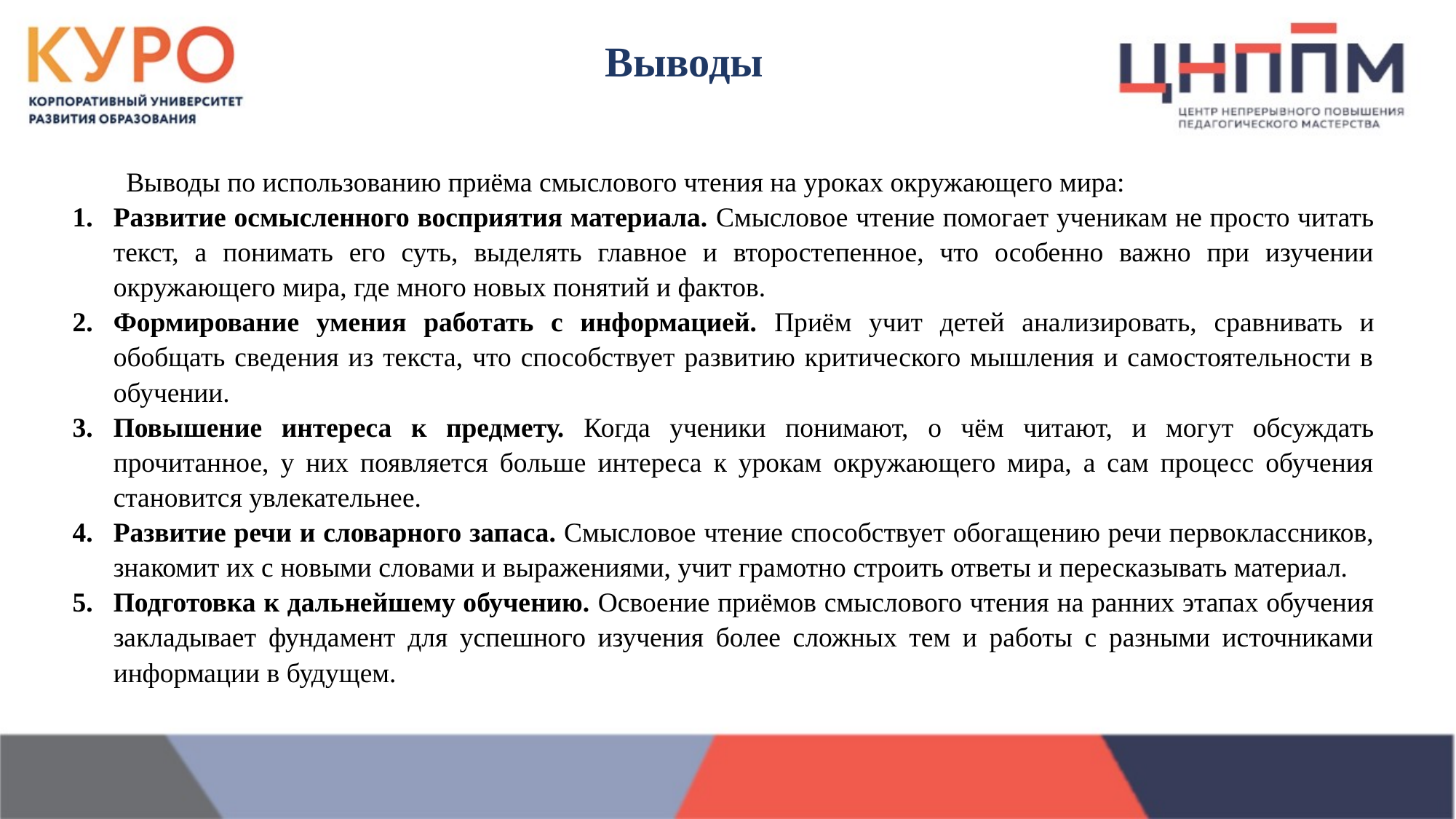

Выводы
Выводы по использованию приёма смыслового чтения на уроках окружающего мира:
Развитие осмысленного восприятия материала. Смысловое чтение помогает ученикам не просто читать текст, а понимать его суть, выделять главное и второстепенное, что особенно важно при изучении окружающего мира, где много новых понятий и фактов.
Формирование умения работать с информацией. Приём учит детей анализировать, сравнивать и обобщать сведения из текста, что способствует развитию критического мышления и самостоятельности в обучении.
Повышение интереса к предмету. Когда ученики понимают, о чём читают, и могут обсуждать прочитанное, у них появляется больше интереса к урокам окружающего мира, а сам процесс обучения становится увлекательнее.
Развитие речи и словарного запаса. Смысловое чтение способствует обогащению речи первоклассников, знакомит их с новыми словами и выражениями, учит грамотно строить ответы и пересказывать материал.
Подготовка к дальнейшему обучению. Освоение приёмов смыслового чтения на ранних этапах обучения закладывает фундамент для успешного изучения более сложных тем и работы с разными источниками информации в будущем.